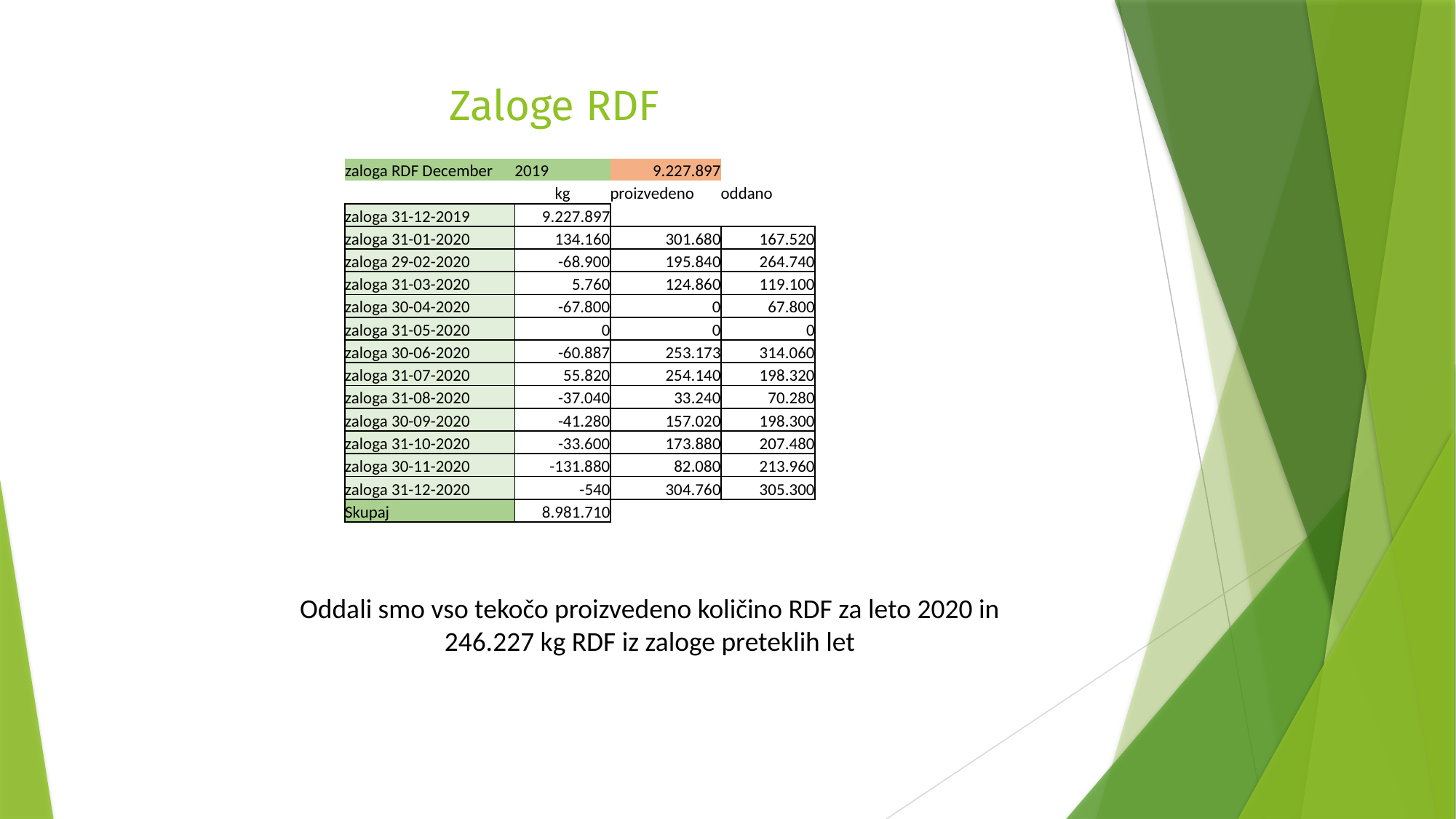

# Zaloge RDF
| zaloga RDF December | 2019 | 9.227.897 |  |
| --- | --- | --- | --- |
|  | kg | proizvedeno | oddano |
| zaloga 31-12-2019 | 9.227.897 |  |  |
| zaloga 31-01-2020 | 134.160 | 301.680 | 167.520 |
| zaloga 29-02-2020 | -68.900 | 195.840 | 264.740 |
| zaloga 31-03-2020 | 5.760 | 124.860 | 119.100 |
| zaloga 30-04-2020 | -67.800 | 0 | 67.800 |
| zaloga 31-05-2020 | 0 | 0 | 0 |
| zaloga 30-06-2020 | -60.887 | 253.173 | 314.060 |
| zaloga 31-07-2020 | 55.820 | 254.140 | 198.320 |
| zaloga 31-08-2020 | -37.040 | 33.240 | 70.280 |
| zaloga 30-09-2020 | -41.280 | 157.020 | 198.300 |
| zaloga 31-10-2020 | -33.600 | 173.880 | 207.480 |
| zaloga 30-11-2020 | -131.880 | 82.080 | 213.960 |
| zaloga 31-12-2020 | -540 | 304.760 | 305.300 |
| Skupaj | 8.981.710 |  |  |
Oddali smo vso tekočo proizvedeno količino RDF za leto 2020 in 246.227 kg RDF iz zaloge preteklih let